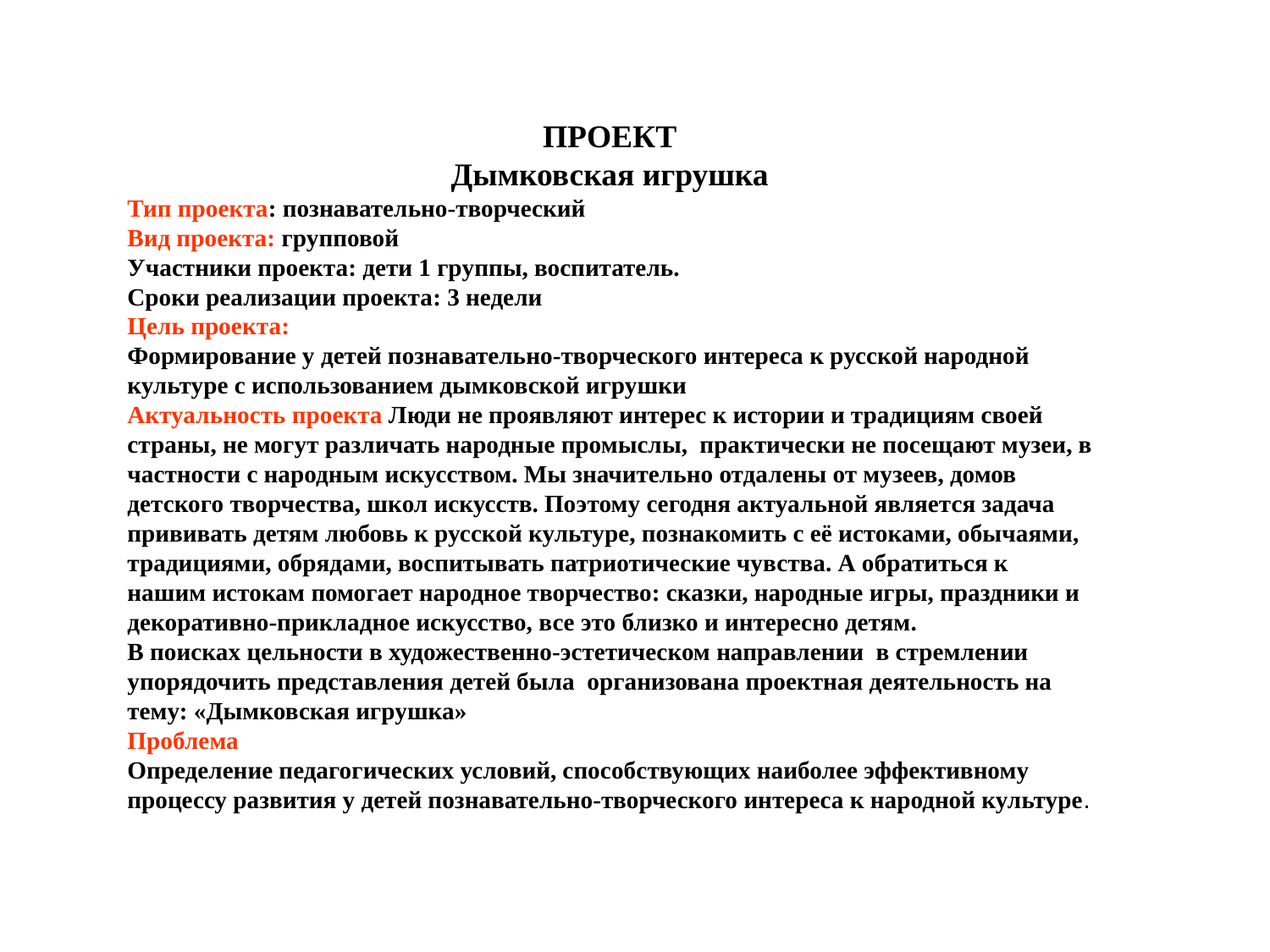

ПРОЕКТ
Дымковская игрушка
Тип проекта: познавательно-творческий
Вид проекта: групповой
Участники проекта: дети 1 группы, воспитатель.
Сроки реализации проекта: 3 недели
Цель проекта:
Формирование у детей познавательно-творческого интереса к русской народной культуре с использованием дымковской игрушки
Актуальность проекта Люди не проявляют интерес к истории и традициям своей страны, не могут различать народные промыслы,  практически не посещают музеи, в частности с народным искусством. Мы значительно отдалены от музеев, домов детского творчества, школ искусств. Поэтому сегодня актуальной является задача прививать детям любовь к русской культуре, познакомить с её истоками, обычаями, традициями, обрядами, воспитывать патриотические чувства. А обратиться к нашим истокам помогает народное творчество: сказки, народные игры, праздники и декоративно-прикладное искусство, все это близко и интересно детям.
В поисках цельности в художественно-эстетическом направлении  в стремлении упорядочить представления детей была  организована проектная деятельность на тему: «Дымковская игрушка»
Проблема
Определение педагогических условий, способствующих наиболее эффективному процессу развития у детей познавательно-творческого интереса к народной культуре.